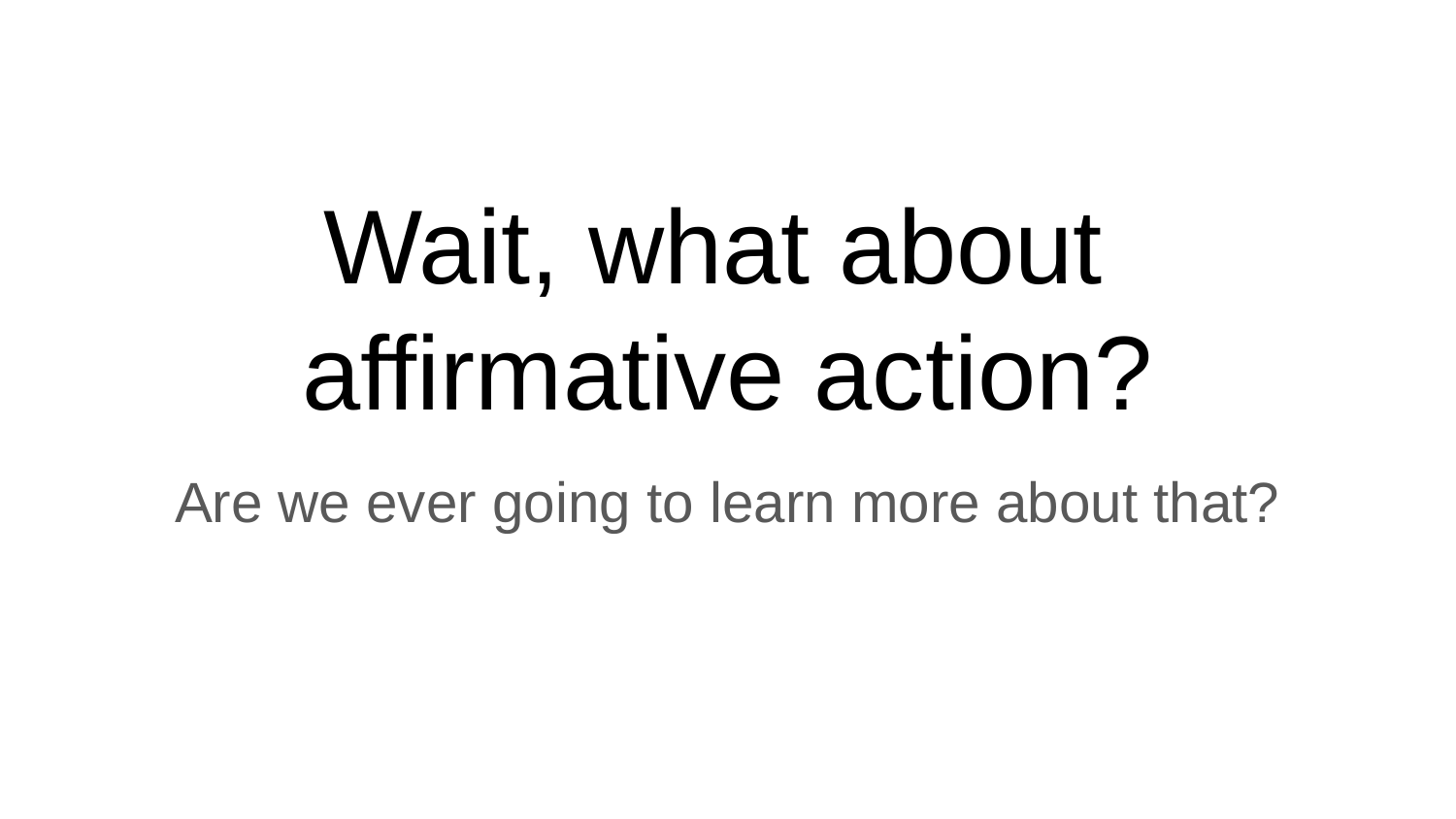

# Wait, what about
affirmative action?
Are we ever going to learn more about that?